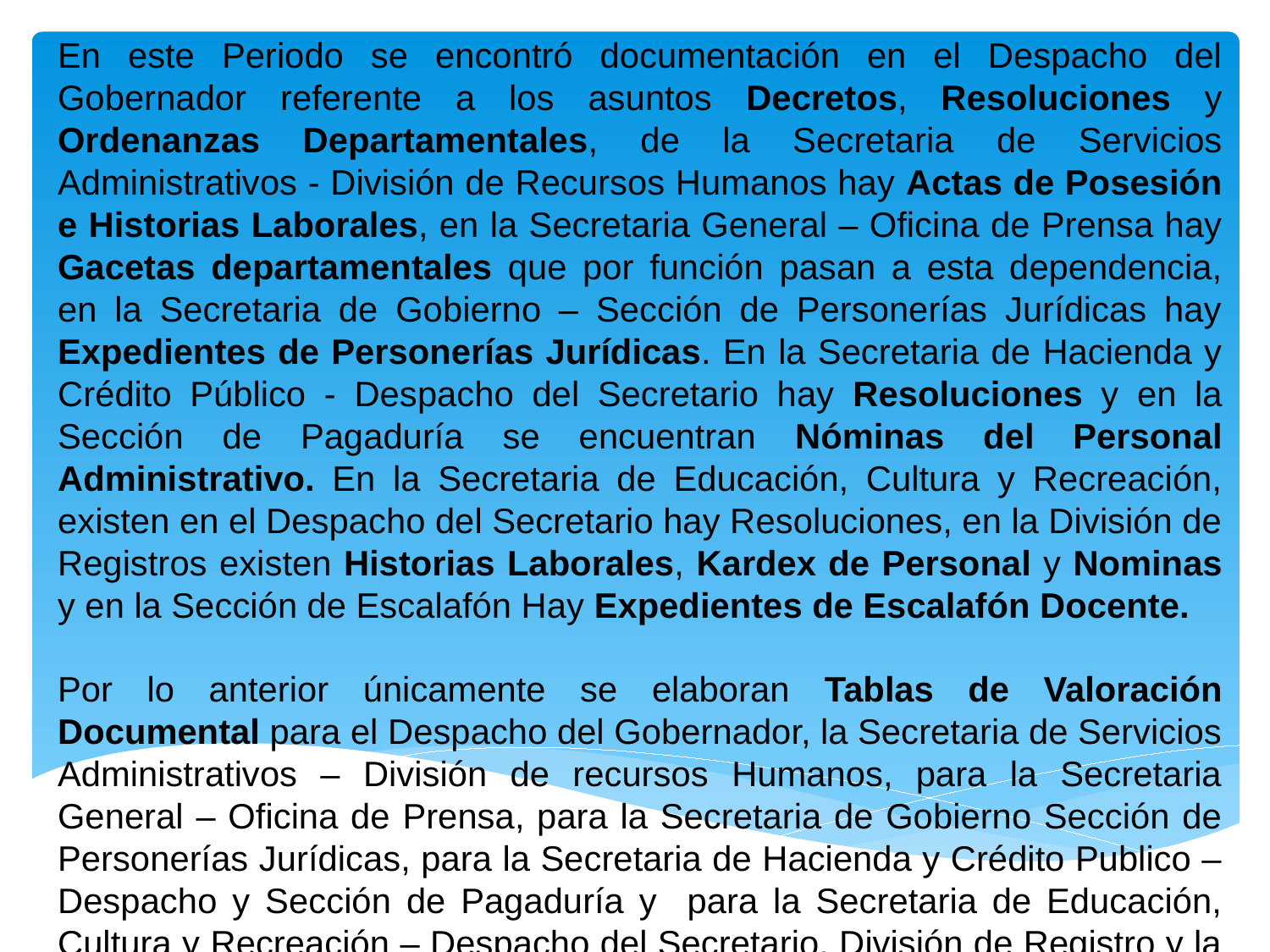

En este Periodo se encontró documentación en el Despacho del Gobernador referente a los asuntos Decretos, Resoluciones y Ordenanzas Departamentales, de la Secretaria de Servicios Administrativos - División de Recursos Humanos hay Actas de Posesión e Historias Laborales, en la Secretaria General – Oficina de Prensa hay Gacetas departamentales que por función pasan a esta dependencia, en la Secretaria de Gobierno – Sección de Personerías Jurídicas hay Expedientes de Personerías Jurídicas. En la Secretaria de Hacienda y Crédito Público - Despacho del Secretario hay Resoluciones y en la Sección de Pagaduría se encuentran Nóminas del Personal Administrativo. En la Secretaria de Educación, Cultura y Recreación, existen en el Despacho del Secretario hay Resoluciones, en la División de Registros existen Historias Laborales, Kardex de Personal y Nominas y en la Sección de Escalafón Hay Expedientes de Escalafón Docente.

Por lo anterior únicamente se elaboran Tablas de Valoración Documental para el Despacho del Gobernador, la Secretaria de Servicios Administrativos – División de recursos Humanos, para la Secretaria General – Oficina de Prensa, para la Secretaria de Gobierno Sección de Personerías Jurídicas, para la Secretaria de Hacienda y Crédito Publico – Despacho y Sección de Pagaduría y  para la Secretaria de Educación, Cultura y Recreación – Despacho del Secretario, División de Registro y la Sección de Escalafón.